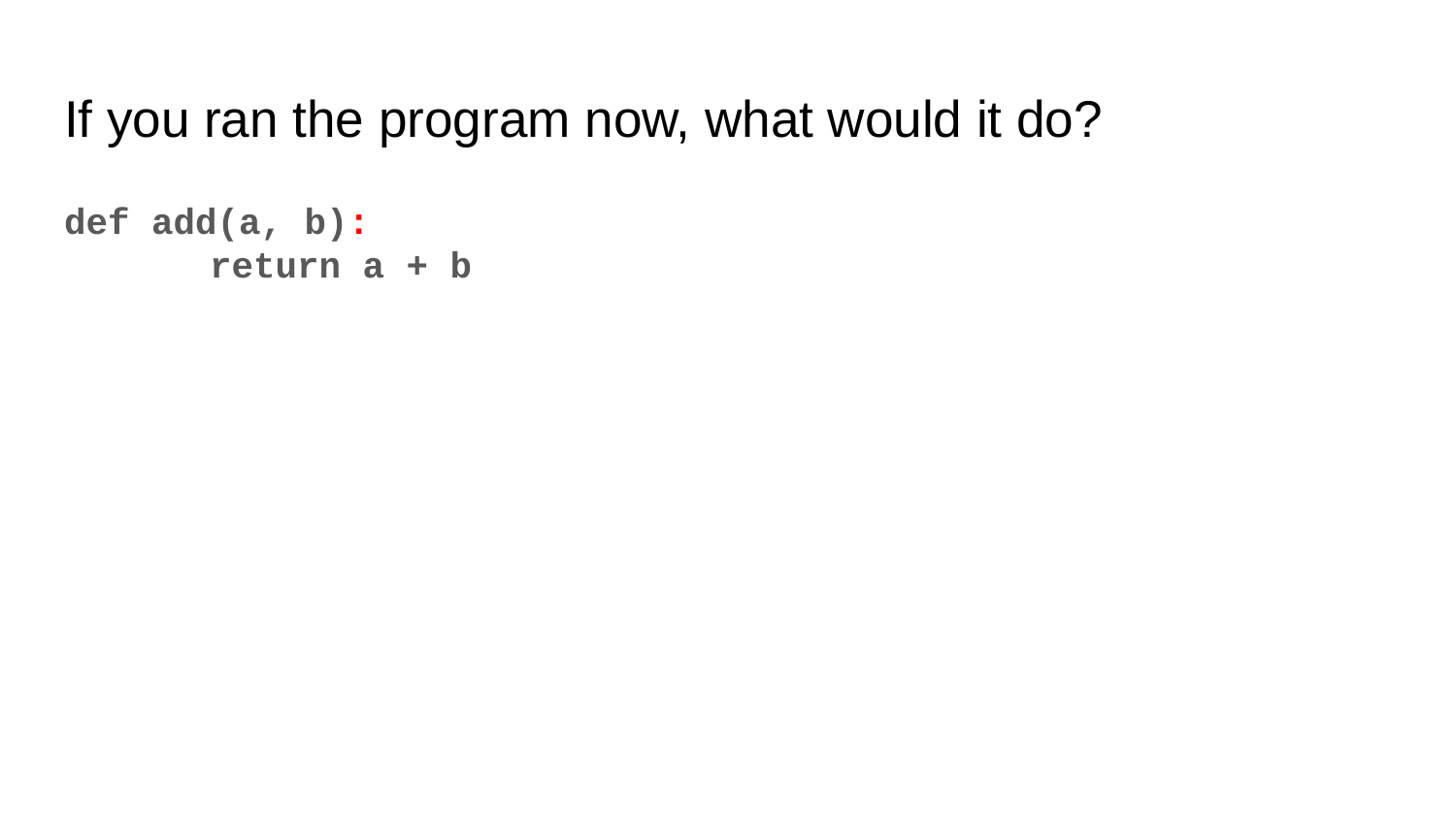

# If you ran the program now, what would it do?
def add(a, b):
	return a + b